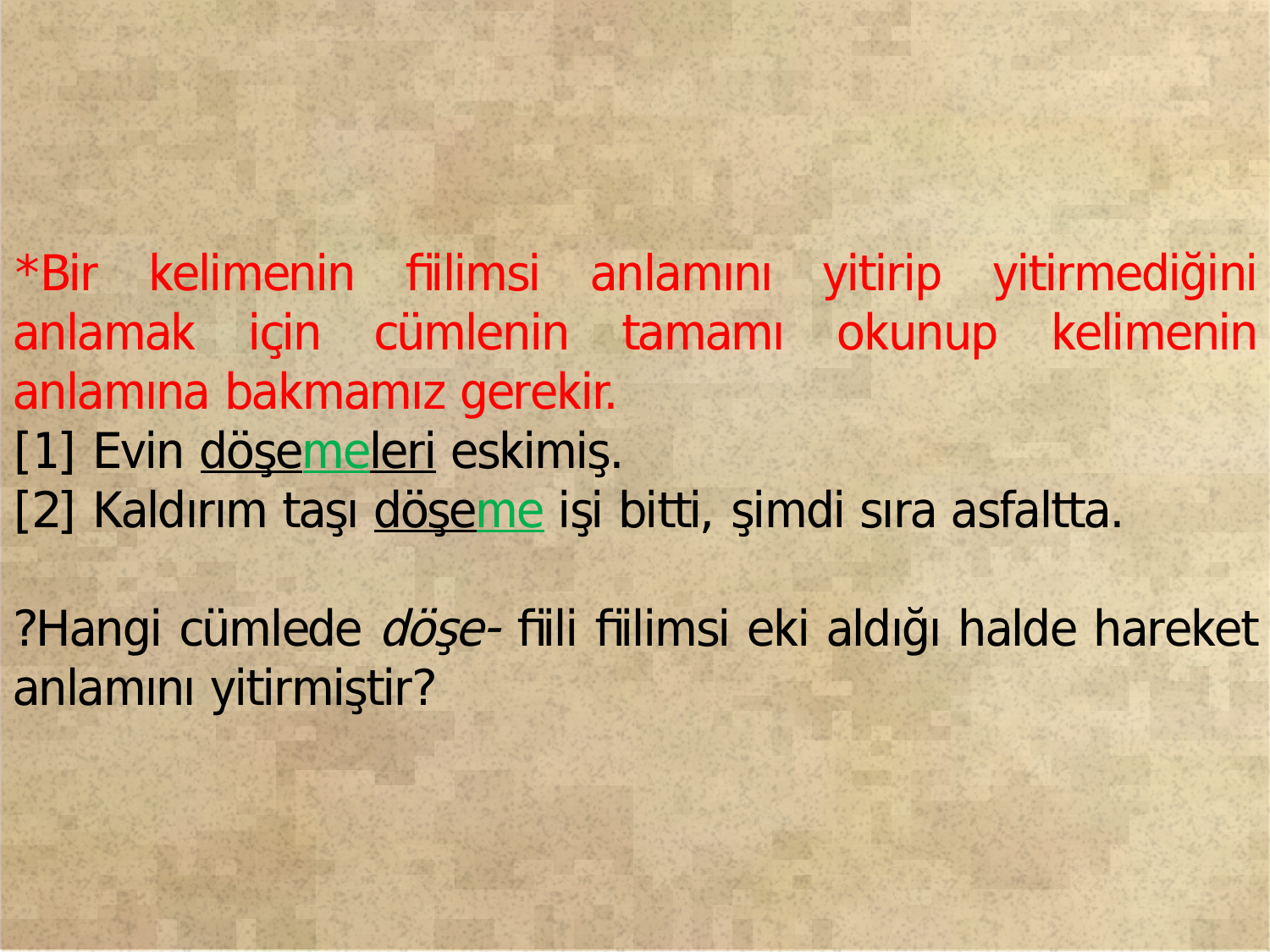

*Bir kelimenin fiilimsi anlamını yitirip yitirmediğini anlamak için cümlenin tamamı okunup kelimenin anlamına bakmamız gerekir.
[1] Evin döşemeleri eskimiş.
[2] Kaldırım taşı döşeme işi bitti, şimdi sıra asfaltta.

?Hangi cümlede döşe- fiili fiilimsi eki aldığı halde hareket anlamını yitirmiştir?